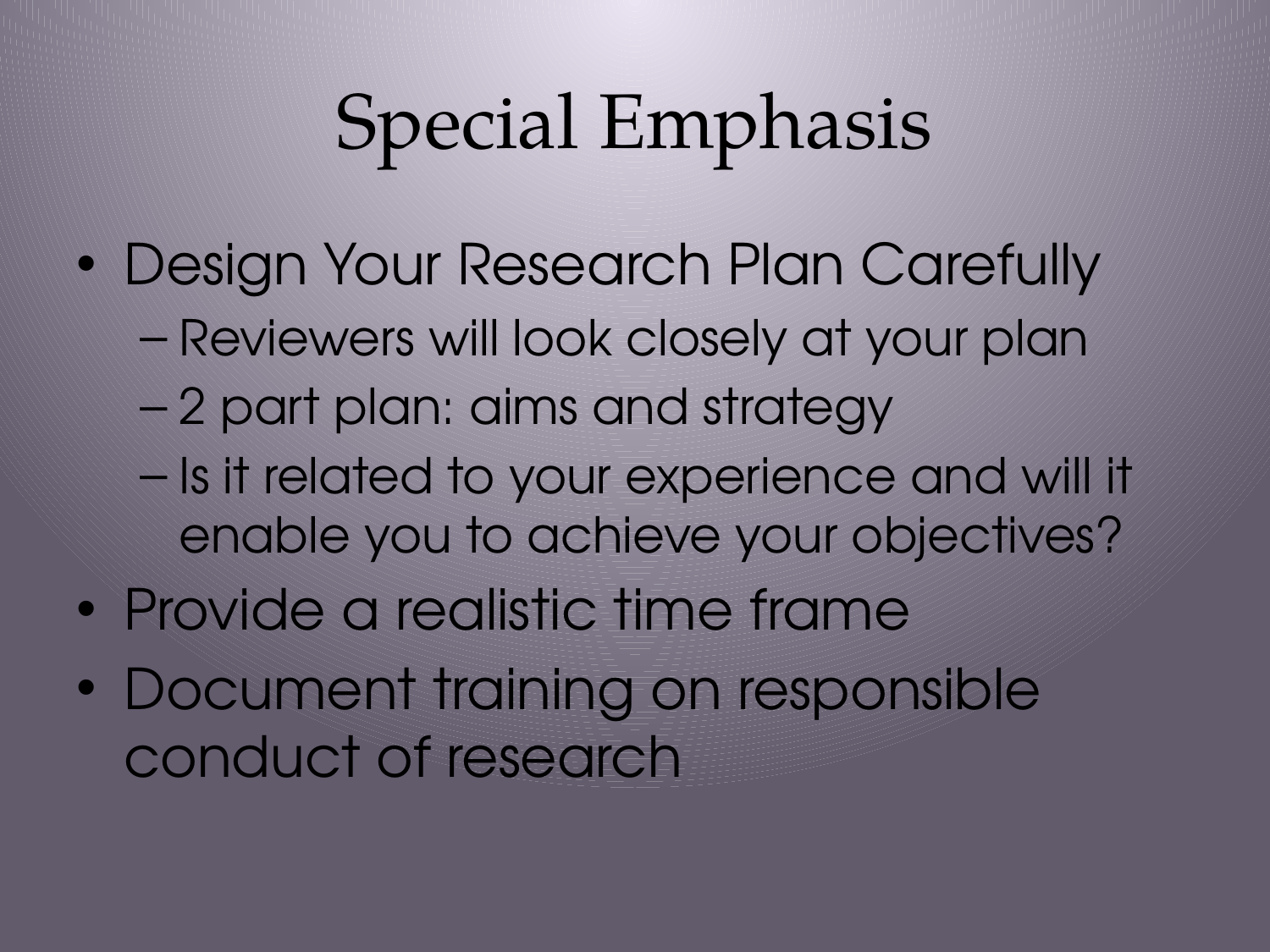

# Special Emphasis
Design Your Research Plan Carefully
Reviewers will look closely at your plan
2 part plan: aims and strategy
Is it related to your experience and will it enable you to achieve your objectives?
Provide a realistic time frame
Document training on responsible conduct of research